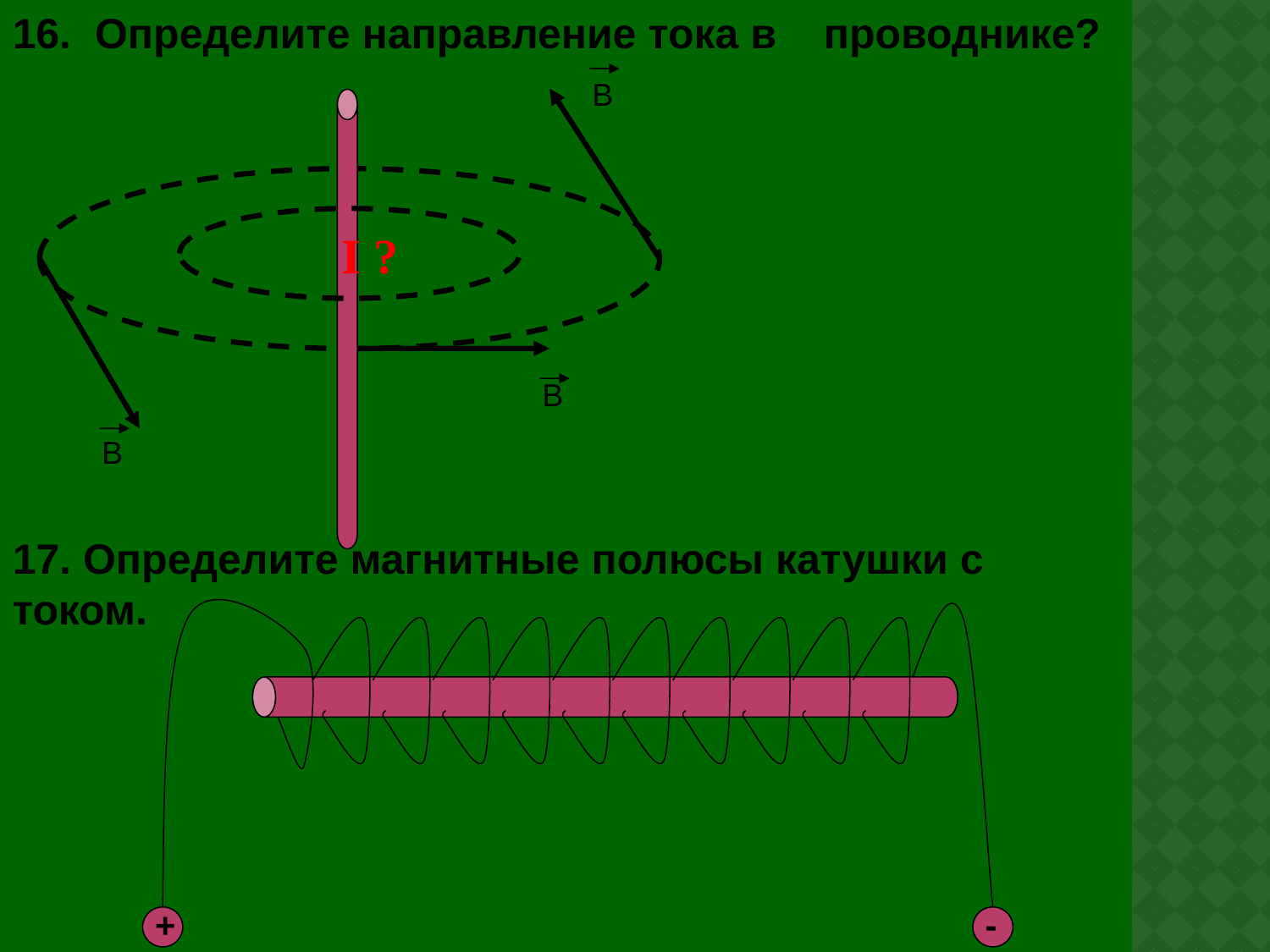

16.  Определите направление тока в    проводнике?
В

I ?

В

В

17. Определите магнитные полюсы катушки с током.

+
-